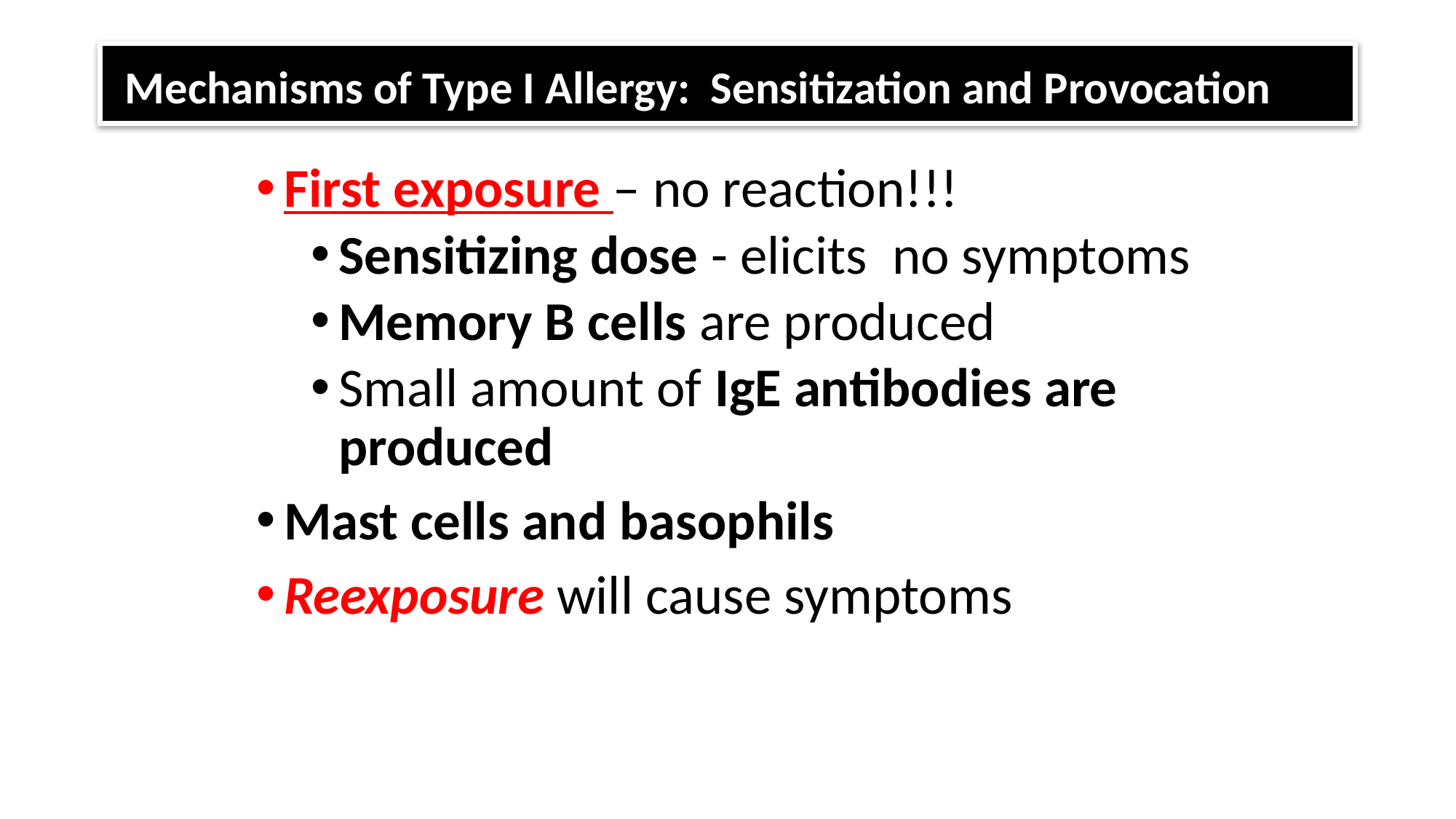

# Mechanisms of Type I Allergy:  Sensitization and Provocation
First exposure – no reaction!!!
Sensitizing dose - elicits  no symptoms
Memory B cells are produced
Small amount of IgE antibodies are produced
Mast cells and basophils
Reexposure will cause symptoms